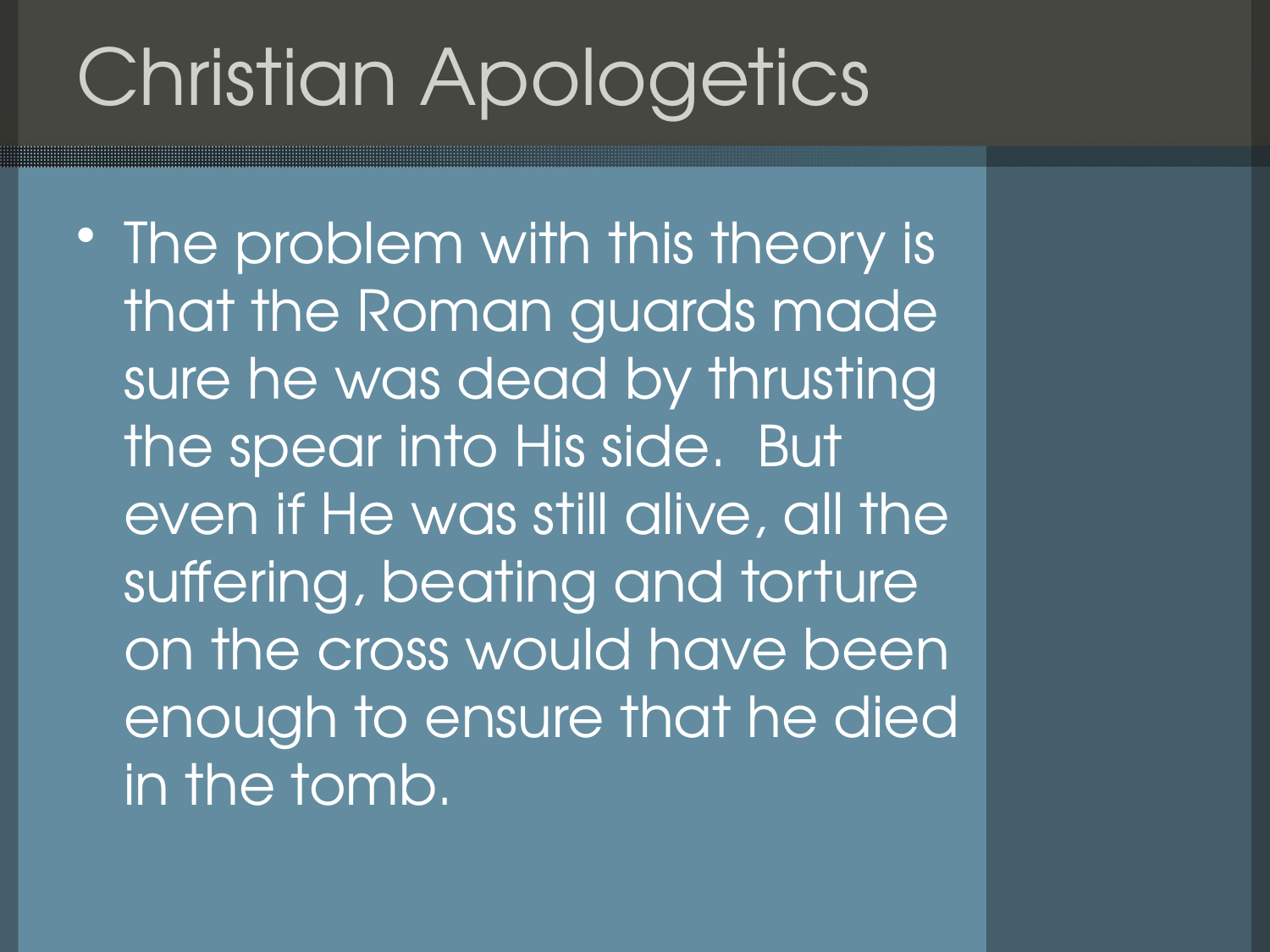

# Christian Apologetics
The problem with this theory is that the Roman guards made sure he was dead by thrusting the spear into His side.  But even if He was still alive, all the suffering, beating and torture on the cross would have been enough to ensure that he died in the tomb.